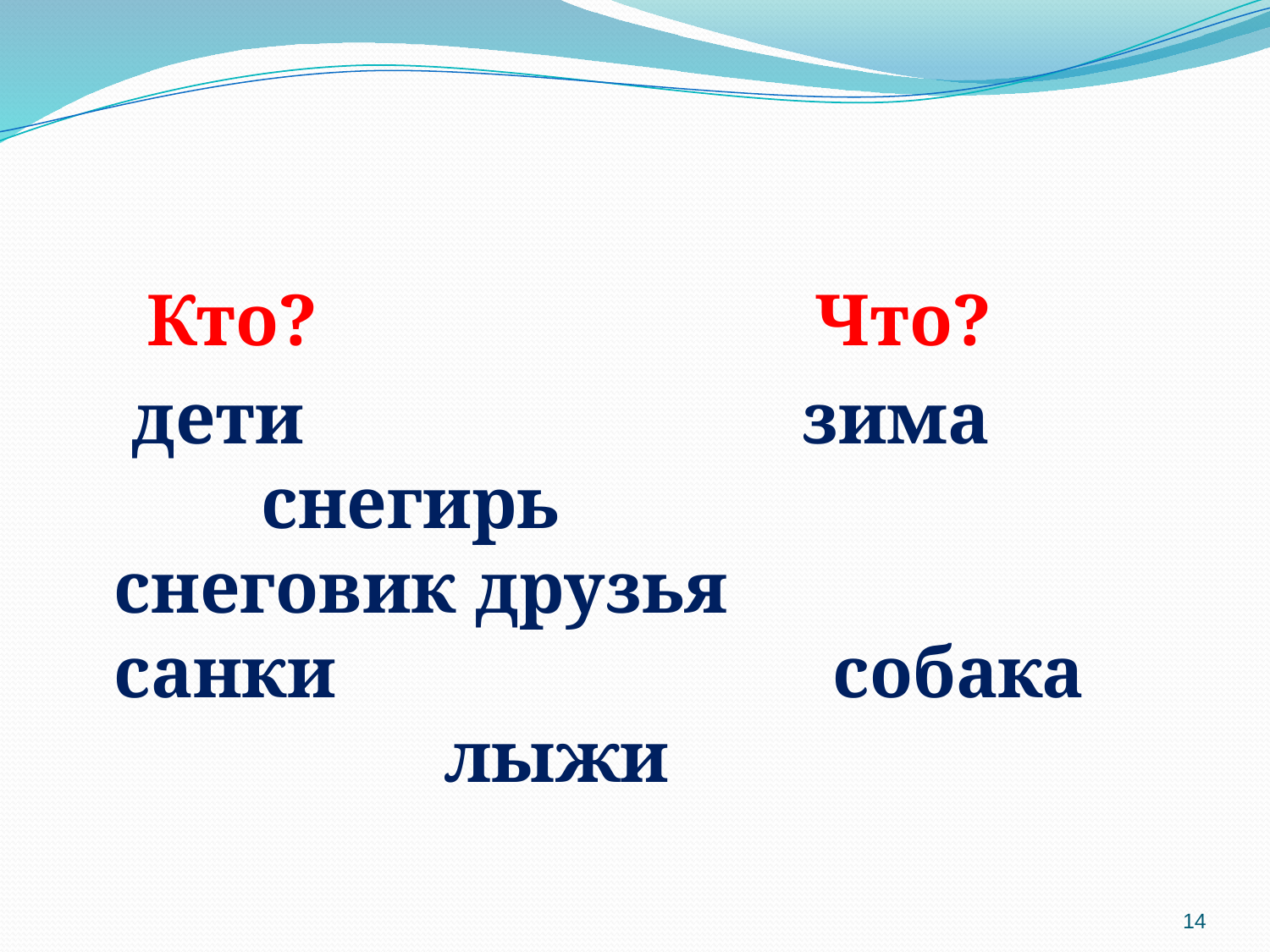

#
      Кто?                           Что?
   дети                           зима                    снегирь                     снеговик друзья                        санки                           собака                        лыжи
14